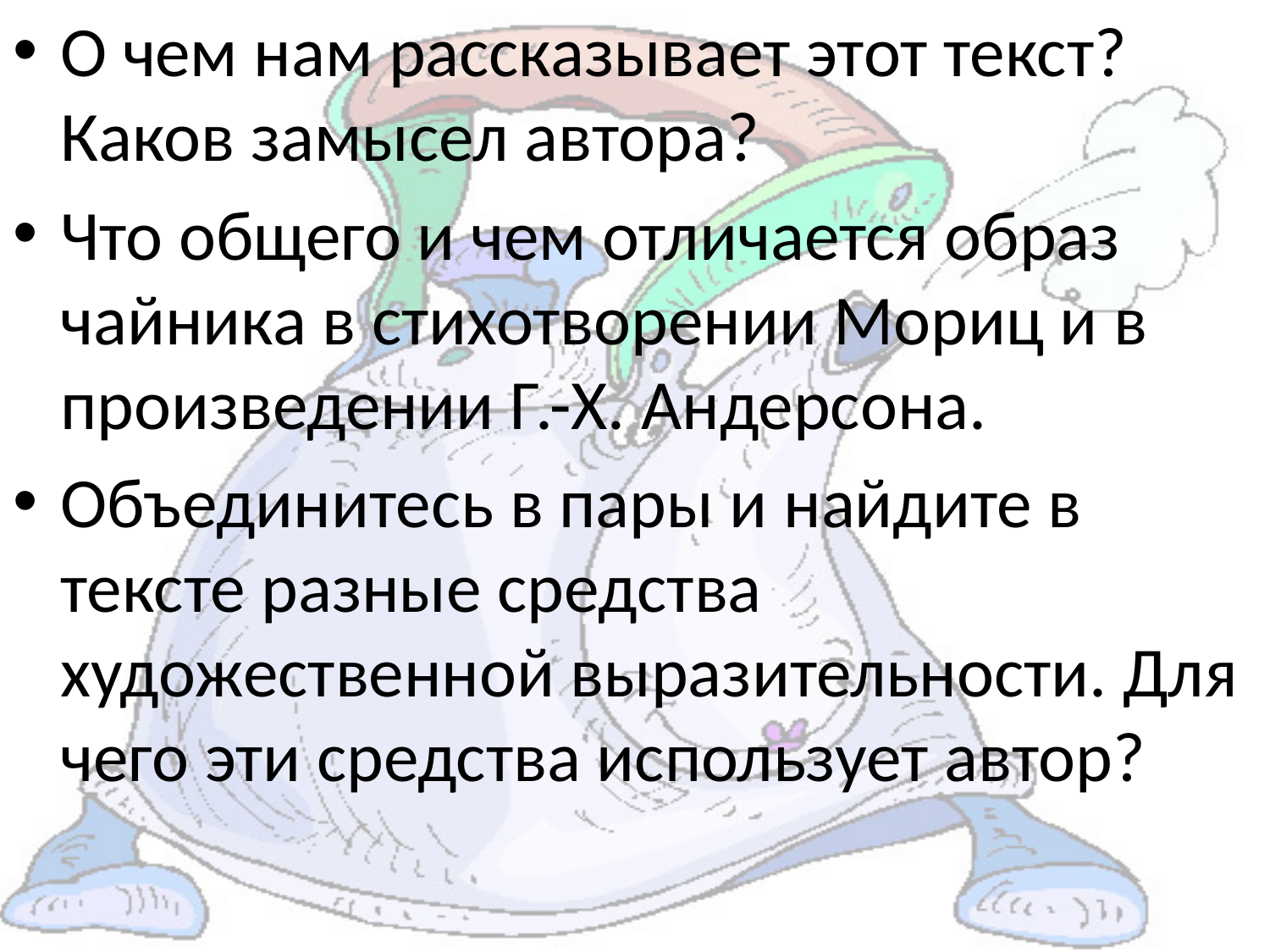

О чем нам рассказывает этот текст? Каков замысел автора?
Что общего и чем отличается образ чайника в стихотворении Мориц и в произведении Г.-Х. Андерсона.
Объединитесь в пары и найдите в тексте разные средства художественной выразительности. Для чего эти средства использует автор?

#